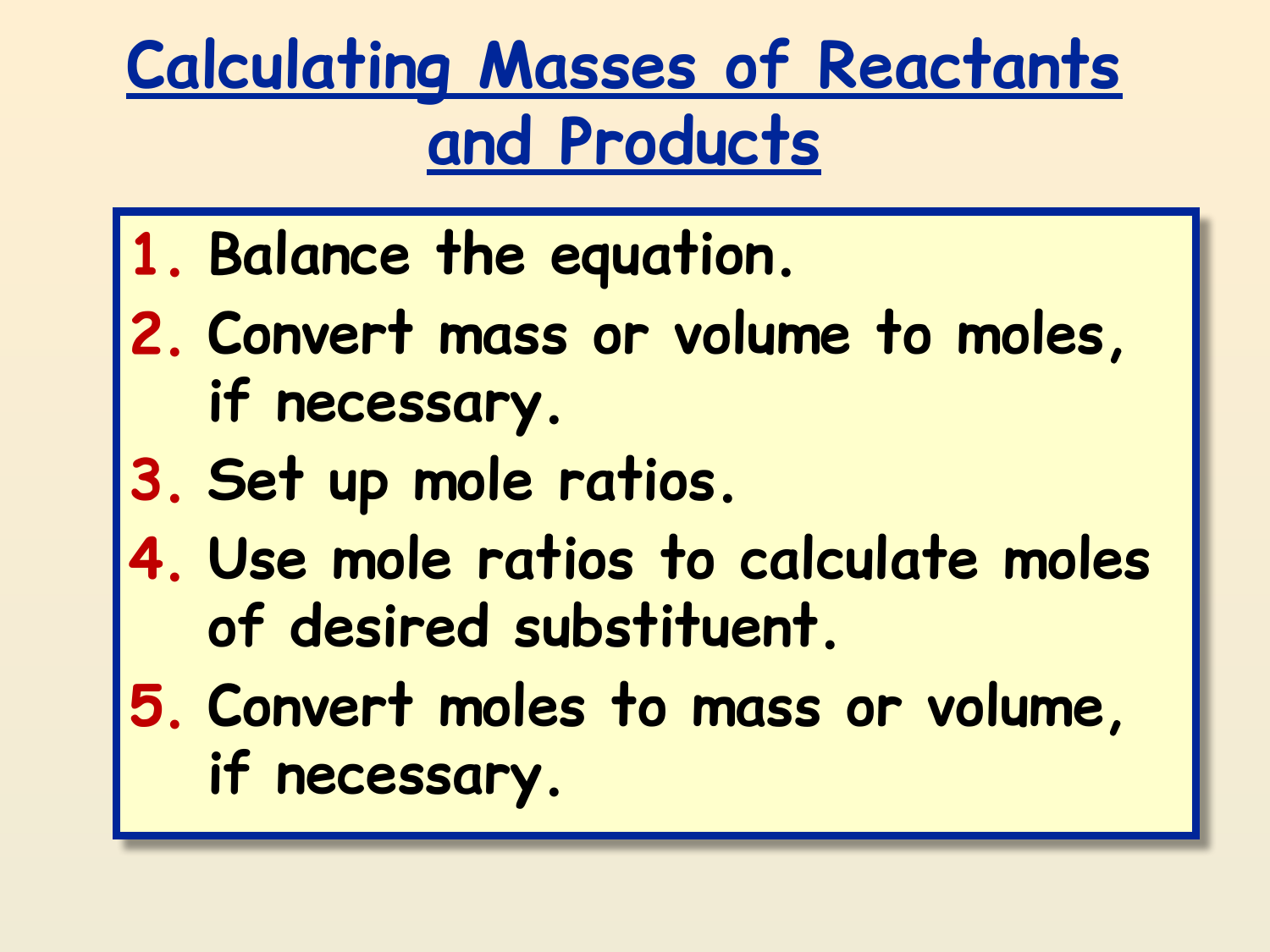

# Calculating Masses of Reactants and Products
Balance the equation.
Convert mass or volume to moles, if necessary.
Set up mole ratios.
Use mole ratios to calculate moles of desired substituent.
Convert moles to mass or volume, if necessary.